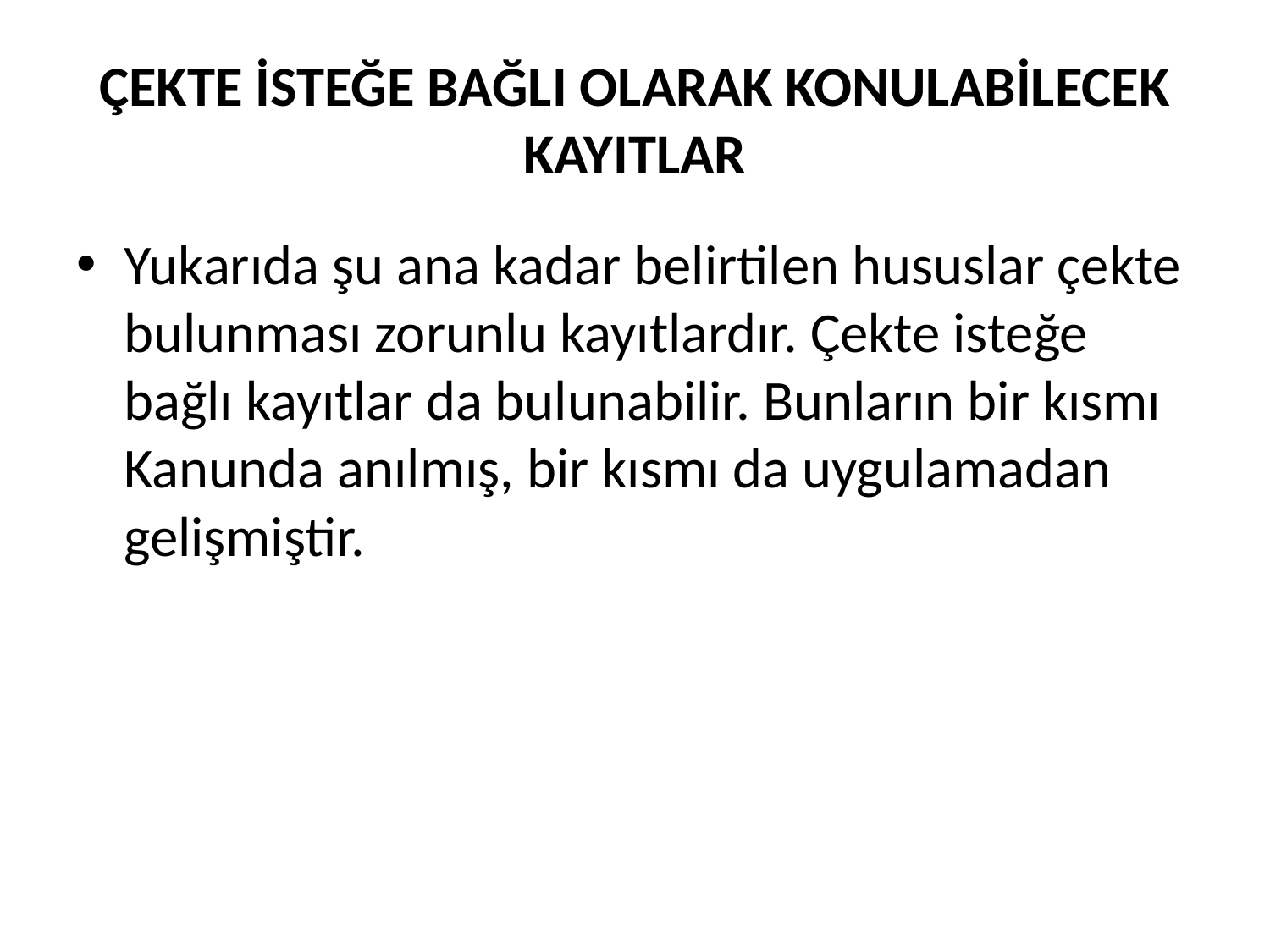

# ÇEKTE İSTEĞE BAĞLI OLARAK KONULABİLECEK KAYITLAR
Yukarıda şu ana kadar belirtilen hususlar çekte bulunması zorunlu kayıtlardır. Çekte isteğe bağlı kayıtlar da bulunabilir. Bunların bir kısmı Kanunda anılmış, bir kısmı da uygulamadan gelişmiştir.